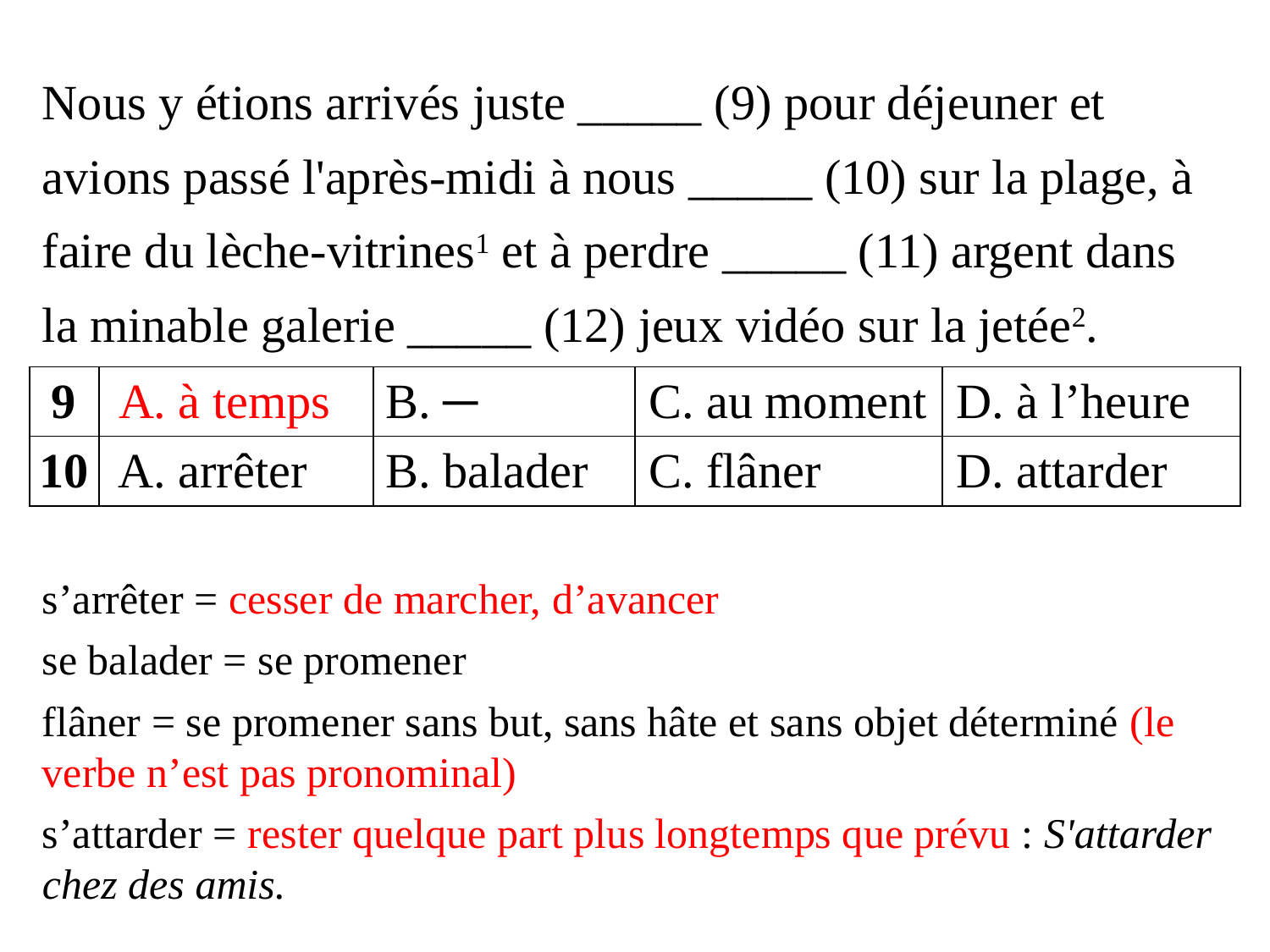

Nous y étions arrivés juste _____ (9) pour déjeuner et avions passé l'après-midi à nous _____ (10) sur la plage, à faire du lèche-vitrines1 et à perdre _____ (11) argent dans la minable galerie _____ (12) jeux vidéo sur la jetée2.

| 9 | A. à temps | B. ─ | C. au moment | D. à l’heure |
| --- | --- | --- | --- | --- |
| 10 | А. arrêter | B. balader | C. flâner | D. attarder |
s’arrêter = cesser de marcher, d’avancer
se balader = se promener
flâner = se promener sans but, sans hâte et sans objet déterminé (le verbe n’est pas pronominal)
s’attarder = rester quelque part plus longtemps que prévu : S'attarder chez des amis.